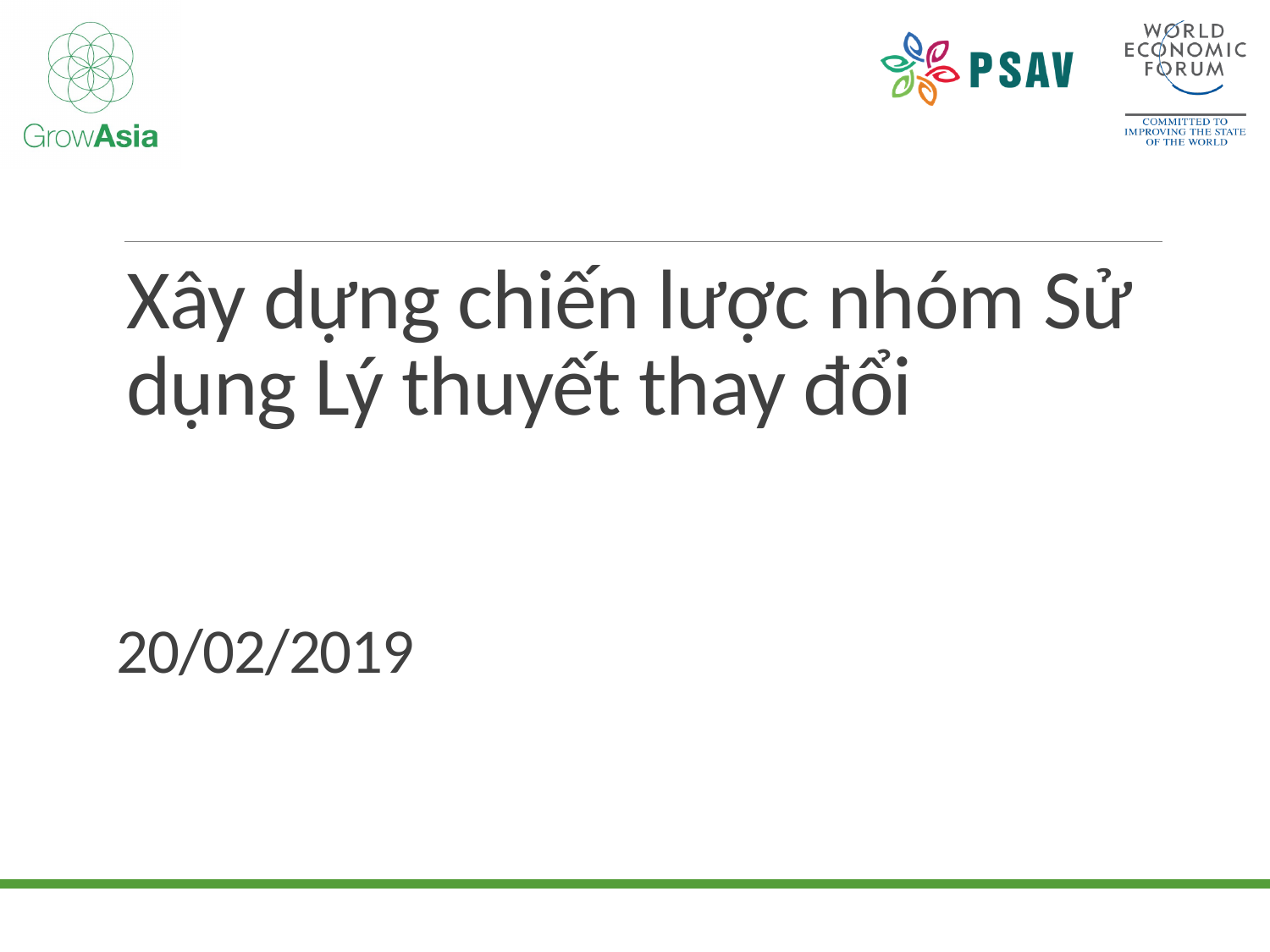

# Xây dựng chiến lược nhóm Sử dụng Lý thuyết thay đổi
20/02/2019